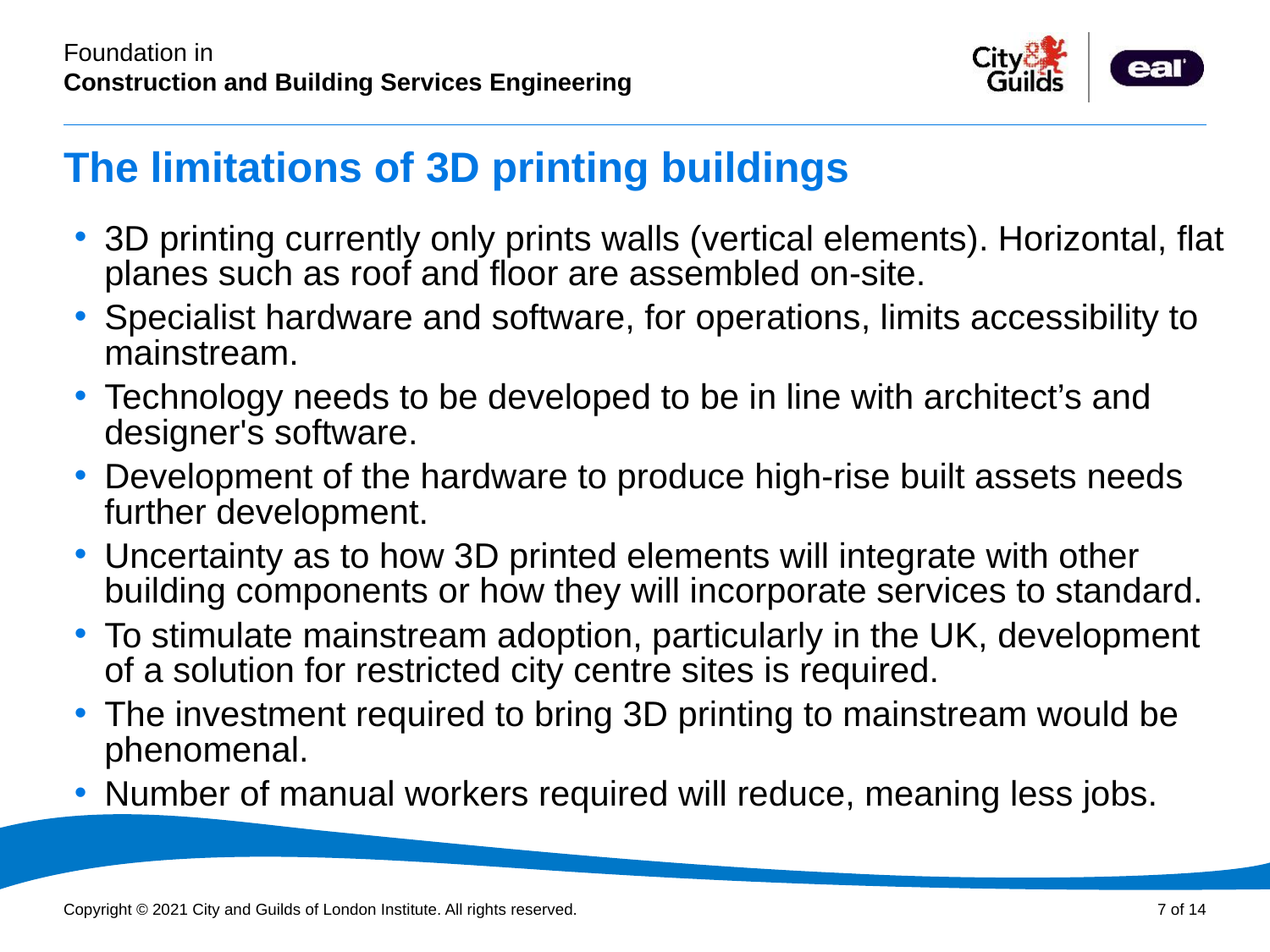

# The limitations of 3D printing buildings
3D printing currently only prints walls (vertical elements). Horizontal, flat planes such as roof and floor are assembled on-site.
Specialist hardware and software, for operations, limits accessibility to mainstream.
Technology needs to be developed to be in line with architect’s and designer's software.
Development of the hardware to produce high-rise built assets needs further development.
Uncertainty as to how 3D printed elements will integrate with other building components or how they will incorporate services to standard.
To stimulate mainstream adoption, particularly in the UK, development of a solution for restricted city centre sites is required.
The investment required to bring 3D printing to mainstream would be phenomenal.
Number of manual workers required will reduce, meaning less jobs.

						         Arachne 3D Printed Building Façade,
						design by Lei Yu / Yuexiu Group27 Oct 2018

Source:https://www.e-architect.co.uk/china/arachne-3d-printed-building-facade-building-façade
https://www.designingbuildings.co.uk/wiki/File:3dprinting.jpg#filelinks